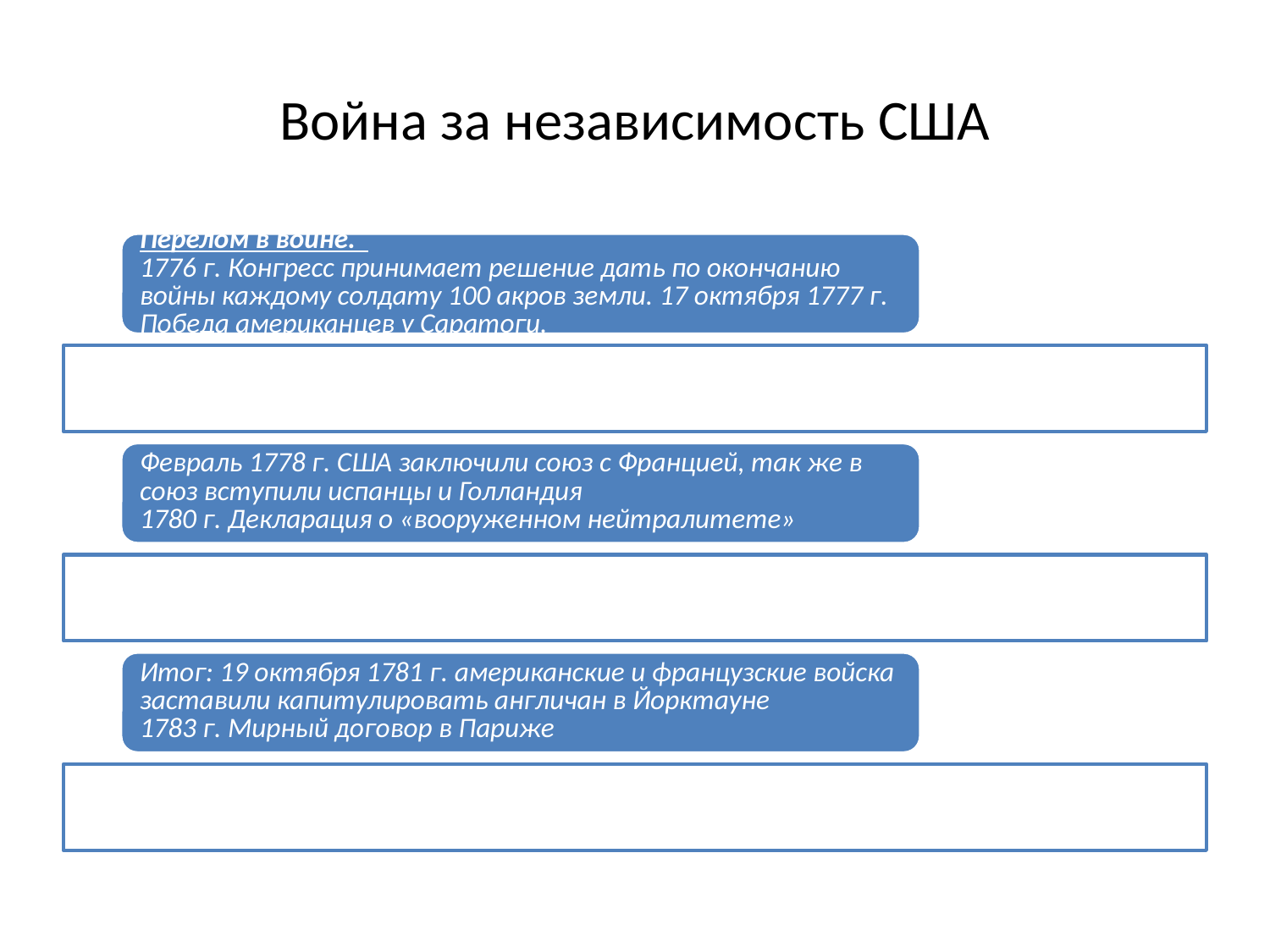

# Война за независимость США
Перелом в войне.
1776 г. Конгресс принимает решение дать по окончанию войны каждому солдату 100 акров земли. 17 октября 1777 г. Победа американцев у Саратоги.
Февраль 1778 г. США заключили союз с Францией, так же в союз вступили испанцы и Голландия
1780 г. Декларация о «вооруженном нейтралитете»
Итог: 19 октября 1781 г. американские и французские войска заставили капитулировать англичан в Йорктауне
1783 г. Мирный договор в Париже